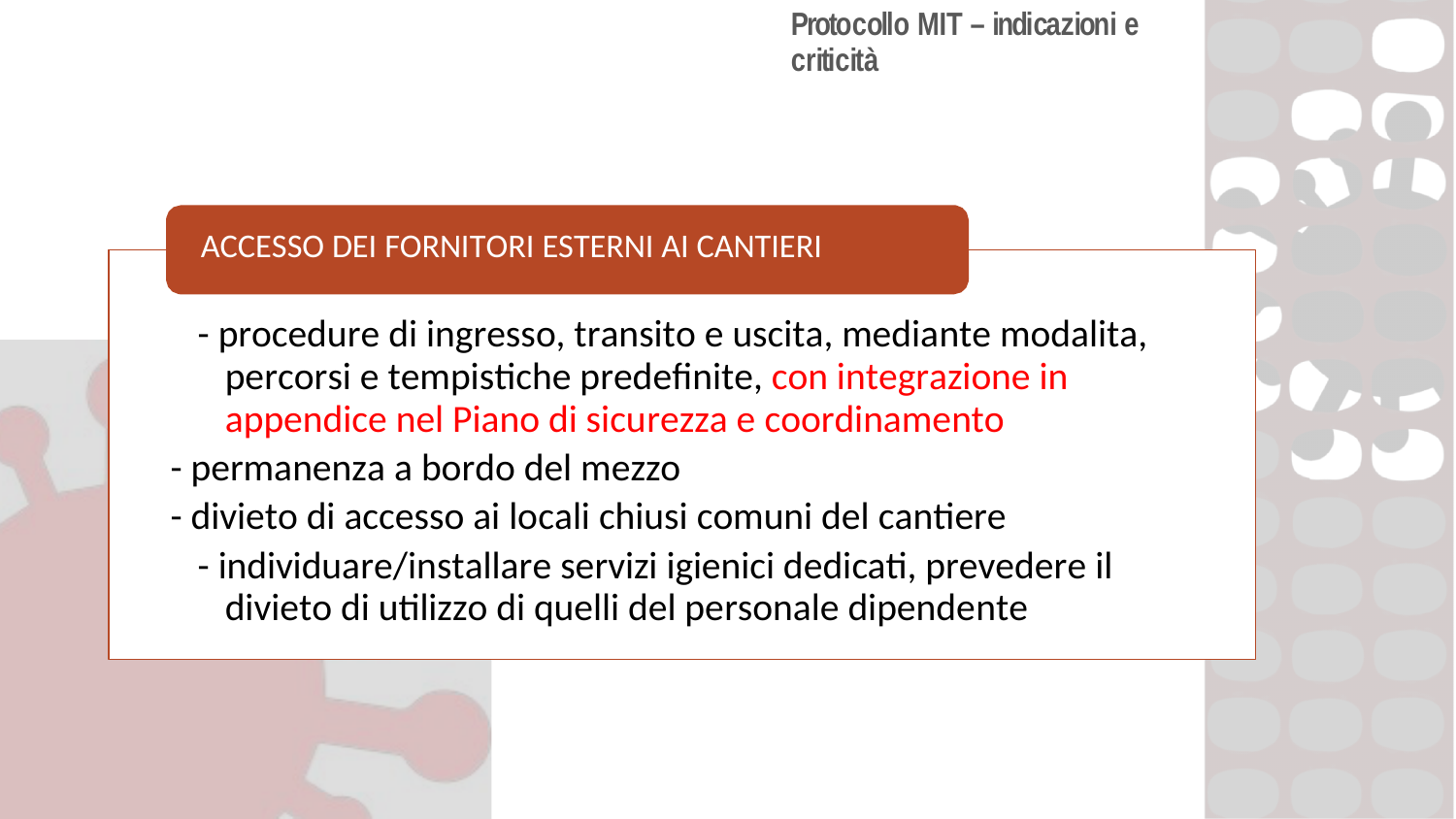

Protocollo MIT – indicazioni e criticità

ACCESSO DEI FORNITORI ESTERNI AI CANTIERI

- procedure di ingresso, transito e uscita, mediante modalita, percorsi e tempistiche predefinite, con integrazione in appendice nel Piano di sicurezza e coordinamento
- permanenza a bordo del mezzo
- divieto di accesso ai locali chiusi comuni del cantiere
- individuare/installare servizi igienici dedicati, prevedere il divieto di utilizzo di quelli del personale dipendente